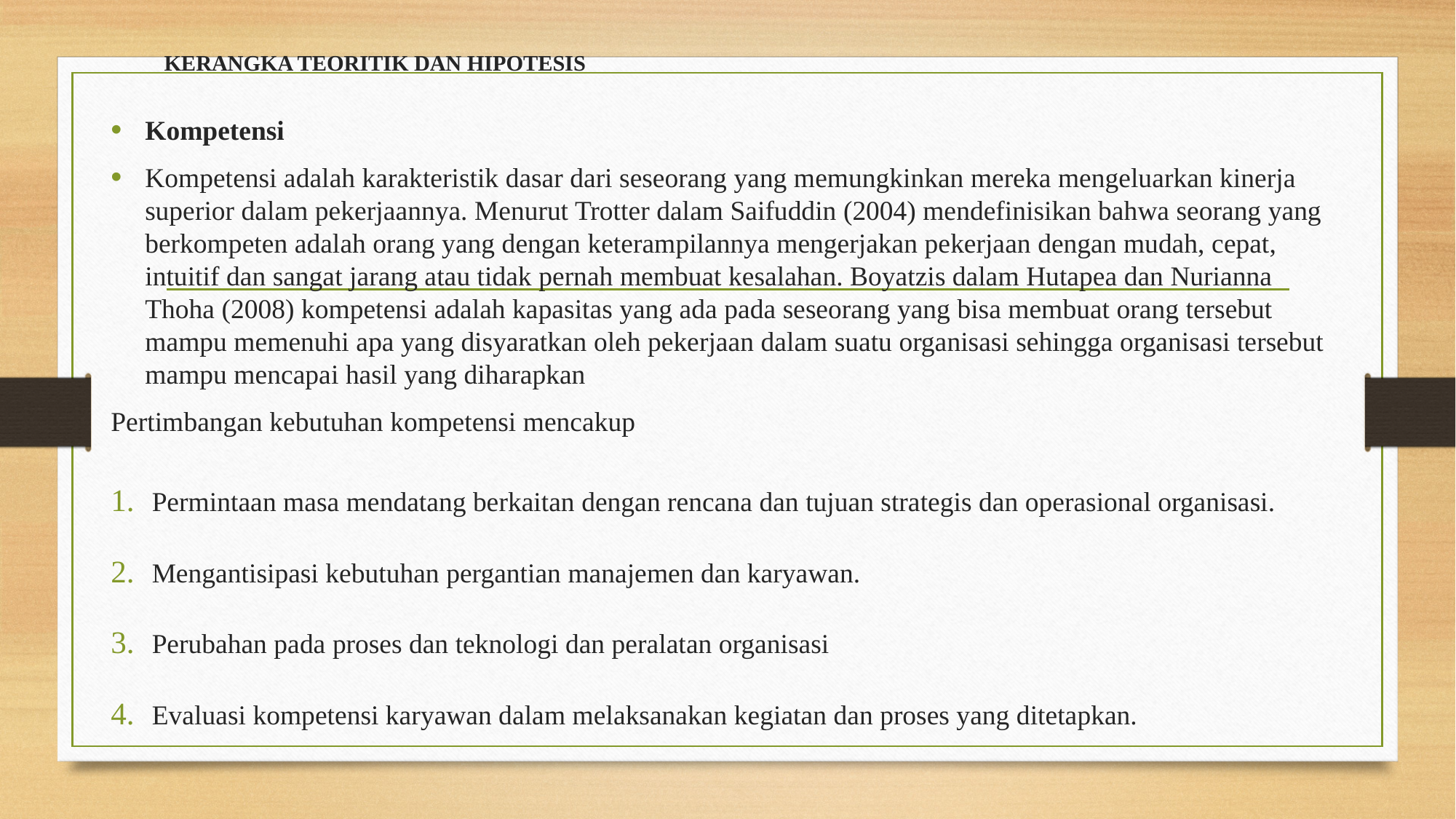

# KERANGKA TEORITIK DAN HIPOTESIS
Kompetensi
Kompetensi adalah karakteristik dasar dari seseorang yang memungkinkan mereka mengeluarkan kinerja superior dalam pekerjaannya. Menurut Trotter dalam Saifuddin (2004) mendefinisikan bahwa seorang yang berkompeten adalah orang yang dengan keterampilannya mengerjakan pekerjaan dengan mudah, cepat, intuitif dan sangat jarang atau tidak pernah membuat kesalahan. Boyatzis dalam Hutapea dan Nurianna Thoha (2008) kompetensi adalah kapasitas yang ada pada seseorang yang bisa membuat orang tersebut mampu memenuhi apa yang disyaratkan oleh pekerjaan dalam suatu organisasi sehingga organisasi tersebut mampu mencapai hasil yang diharapkan
Pertimbangan kebutuhan kompetensi mencakup
Permintaan masa mendatang berkaitan dengan rencana dan tujuan strategis dan operasional organisasi.
Mengantisipasi kebutuhan pergantian manajemen dan karyawan.
Perubahan pada proses dan teknologi dan peralatan organisasi
Evaluasi kompetensi karyawan dalam melaksanakan kegiatan dan proses yang ditetapkan.